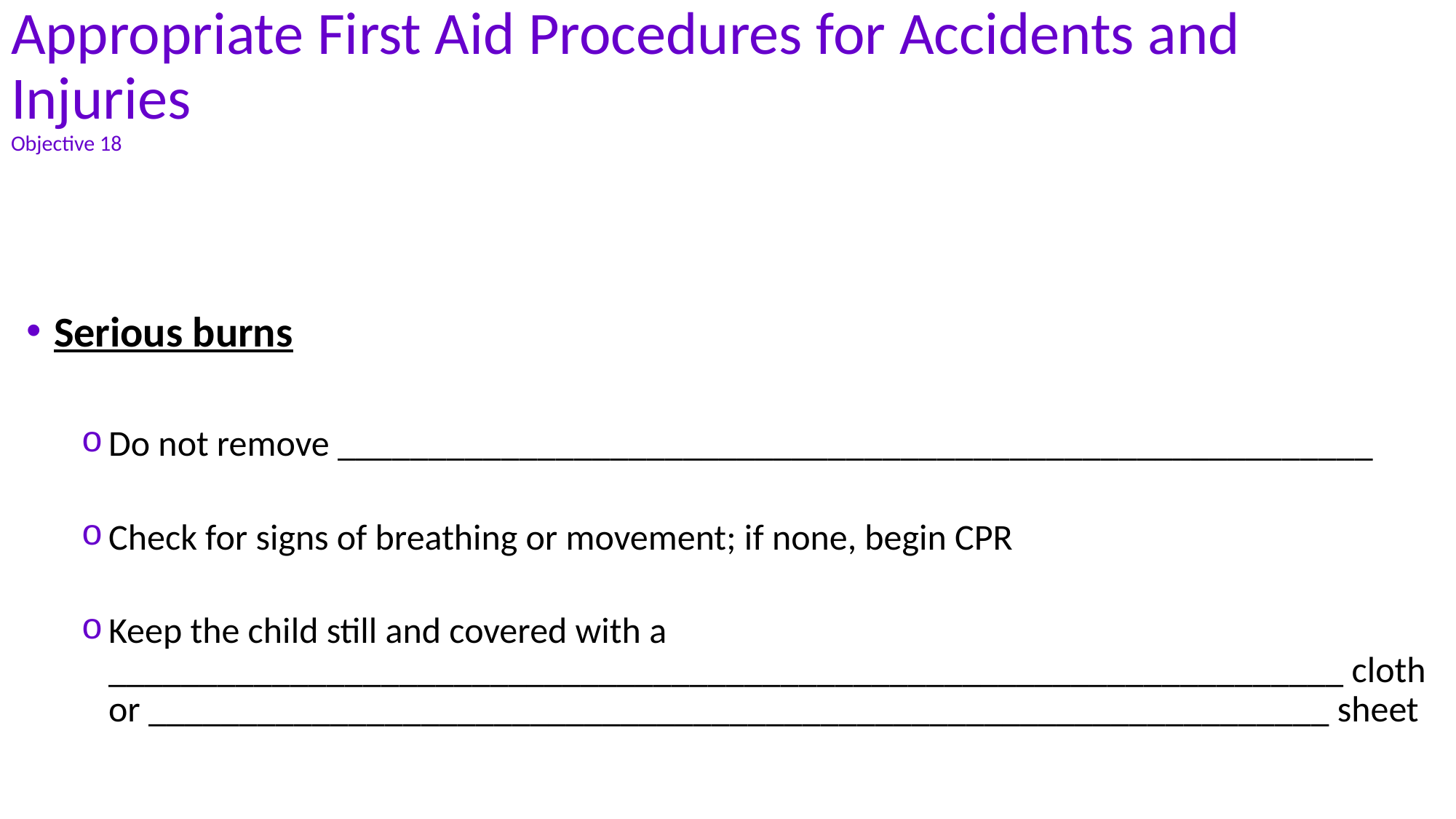

# Appropriate First Aid Procedures for Accidents and Injuries Objective 18

Serious burns

Do not remove _________________________________________________________

Check for signs of breathing or movement; if none, begin CPR

Keep the child still and covered with a ____________________________________________________________________ cloth or _________________________________________________________________ sheet